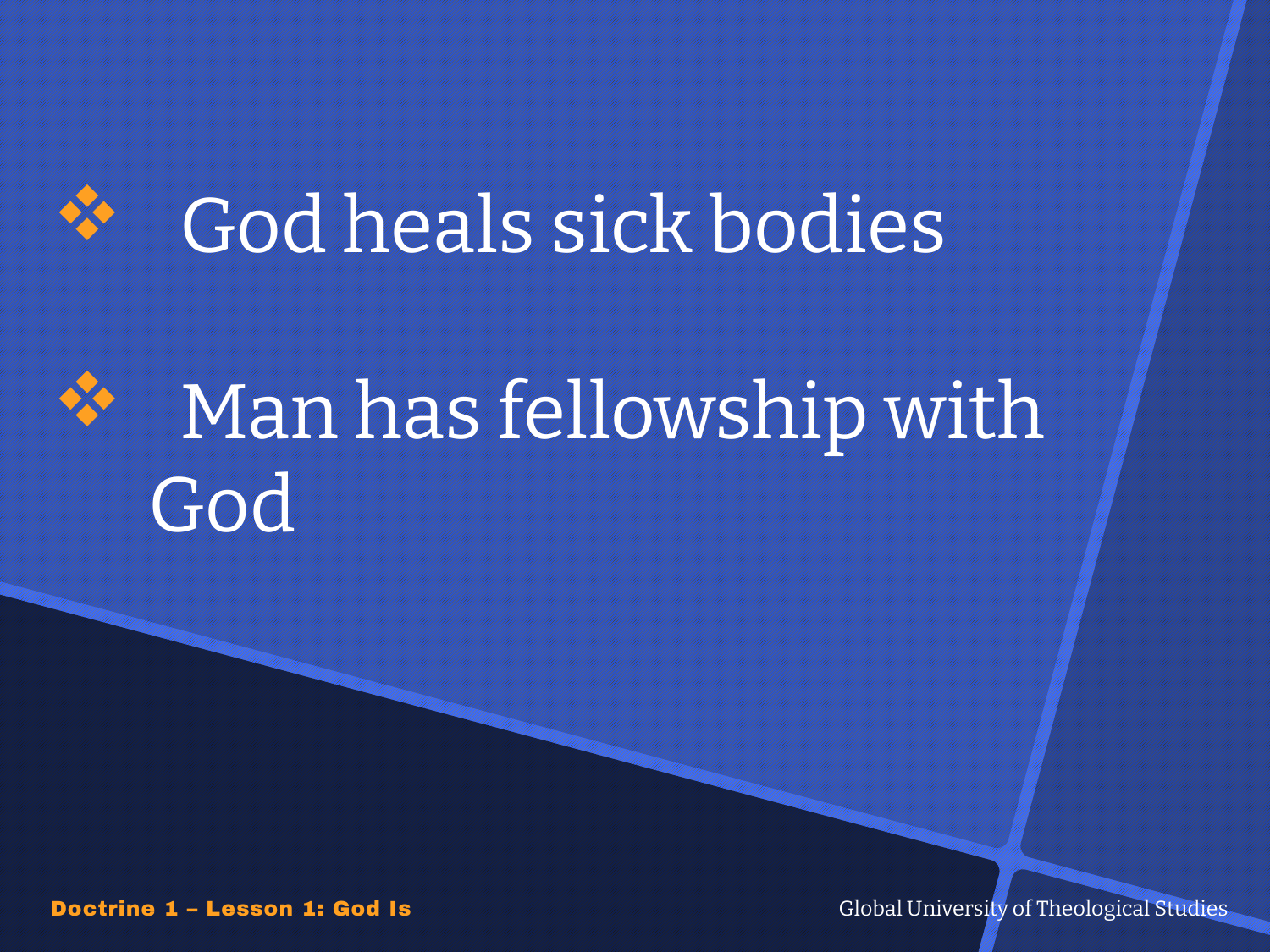

God heals sick bodies

  Man has fellowship with God

Doctrine 1 – Lesson 1: God Is                                                      Global University of Theological Studies